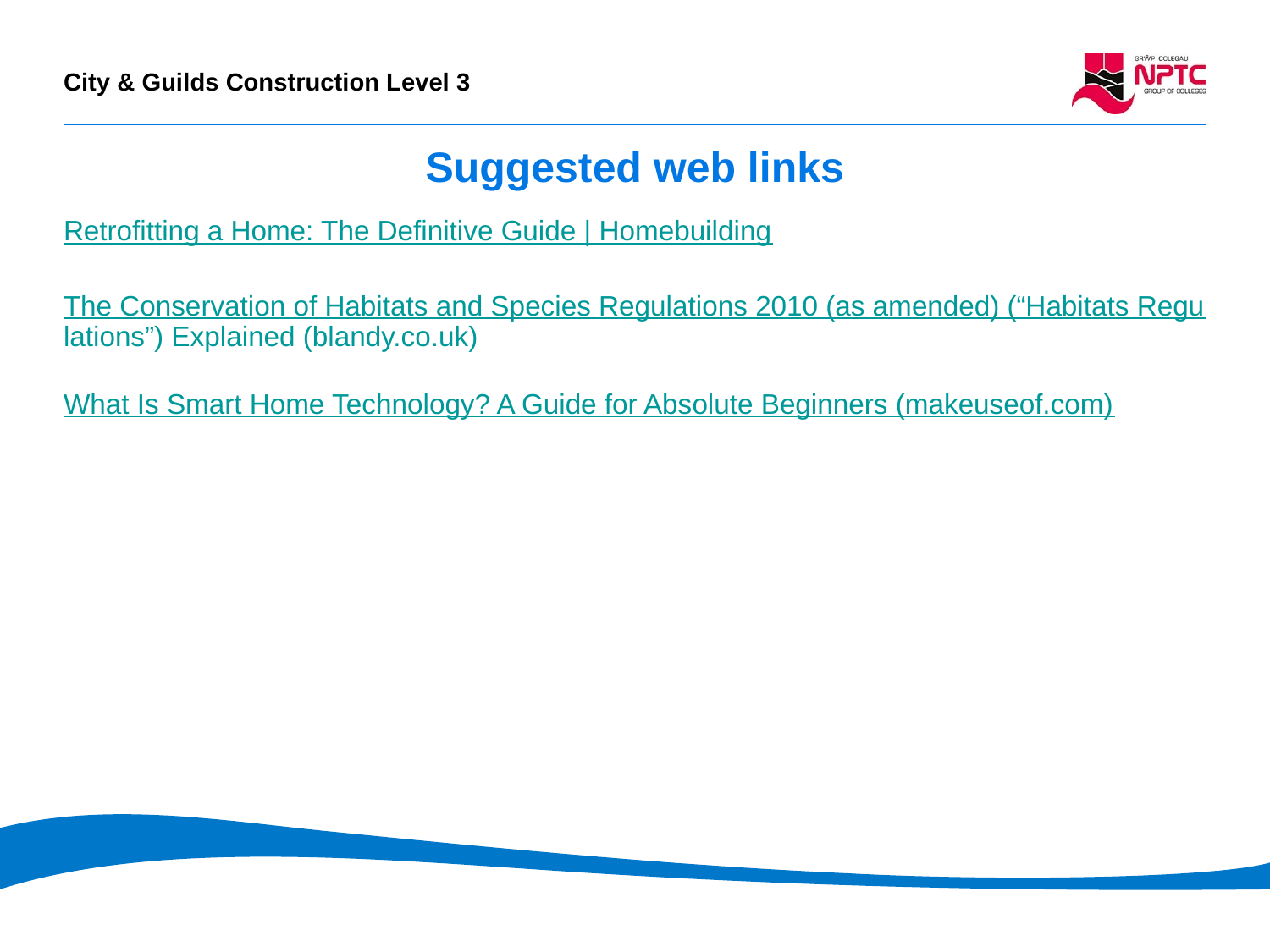

# Suggested web links
Retrofitting a Home: The Definitive Guide | Homebuilding
The Conservation of Habitats and Species Regulations 2010 (as amended) (“Habitats Regulations”) Explained (blandy.co.uk)
What Is Smart Home Technology? A Guide for Absolute Beginners (makeuseof.com)